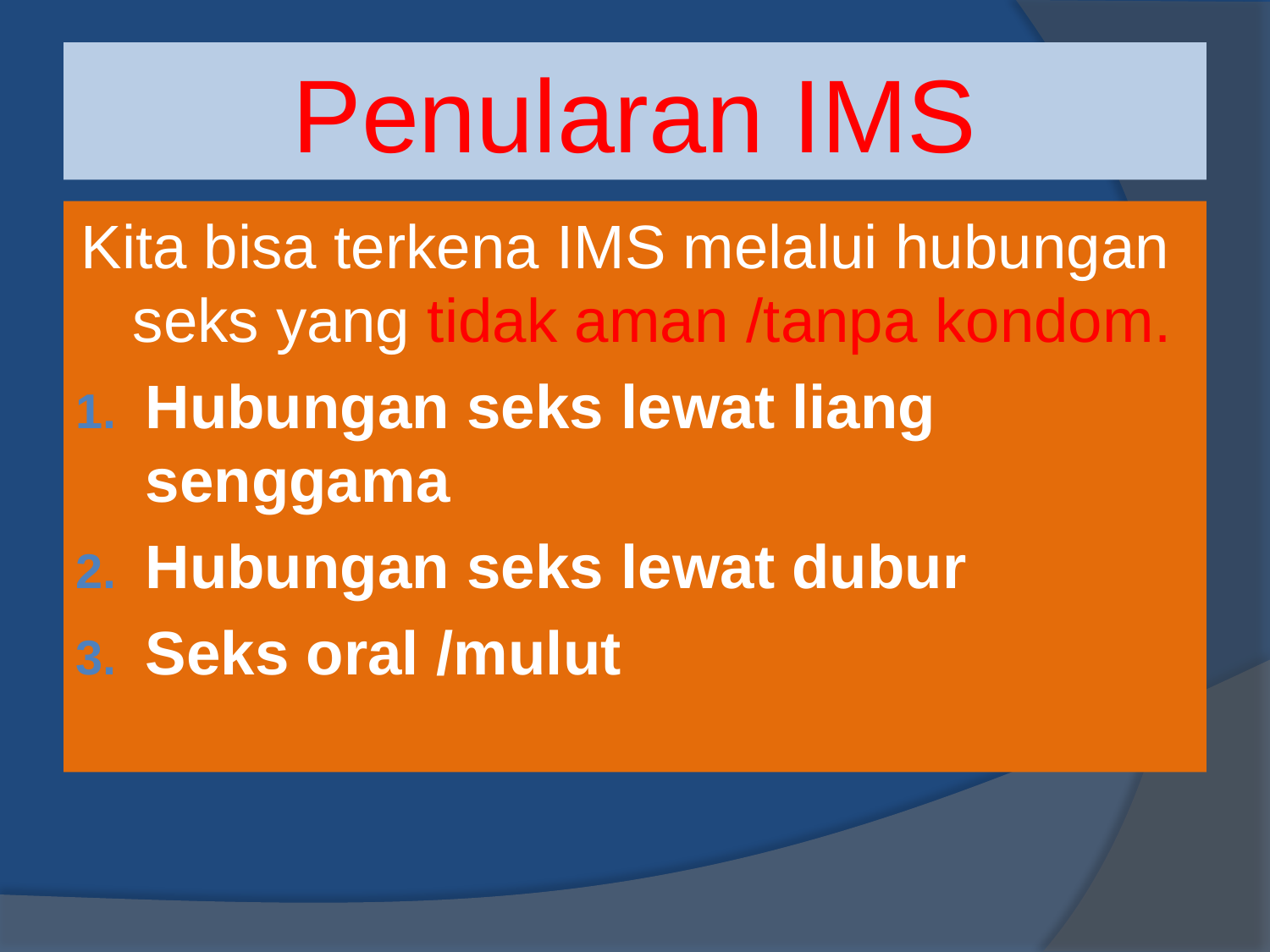

# Penularan IMS
Kita bisa terkena IMS melalui hubungan seks yang tidak aman /tanpa kondom.
Hubungan seks lewat liang senggama
Hubungan seks lewat dubur
Seks oral /mulut